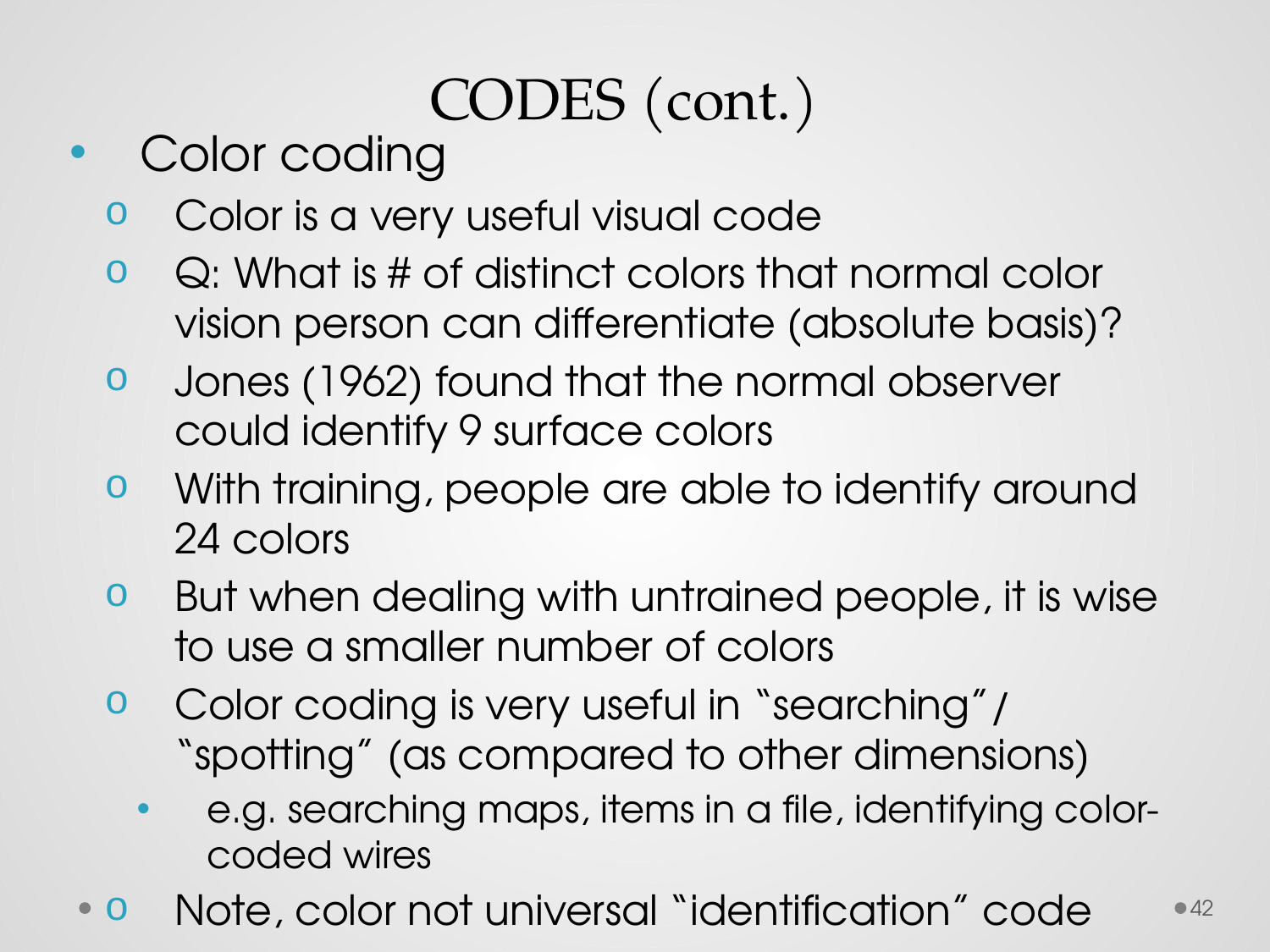

# CODES (cont.)

Color coding
Color is a very useful visual code
Q: What is # of distinct colors that normal color vision person can differentiate (absolute basis)?
Jones (1962) found that the normal observer could identify 9 surface colors
With training, people are able to identify around 24 colors
But when dealing with untrained people, it is wise to use a smaller number of colors
Color coding is very useful in “searching”/ “spotting” (as compared to other dimensions)
e.g. searching maps, items in a file, identifying color-coded wires
Note, color not universal “identification” code
42